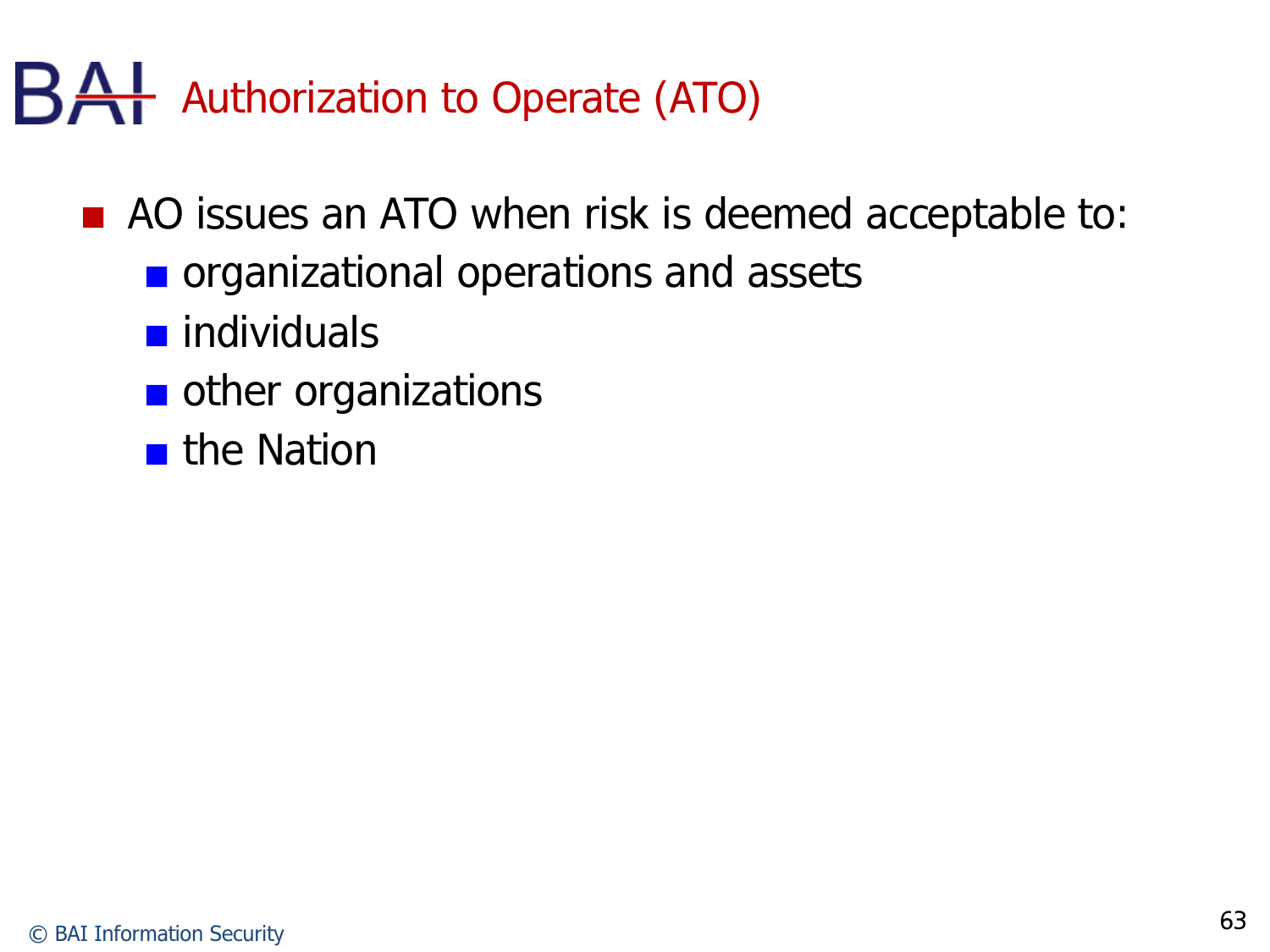

# Authorization to Operate (ATO)
AO issues an ATO when risk is deemed acceptable to:
organizational operations and assets
individuals
other organizations
the Nation